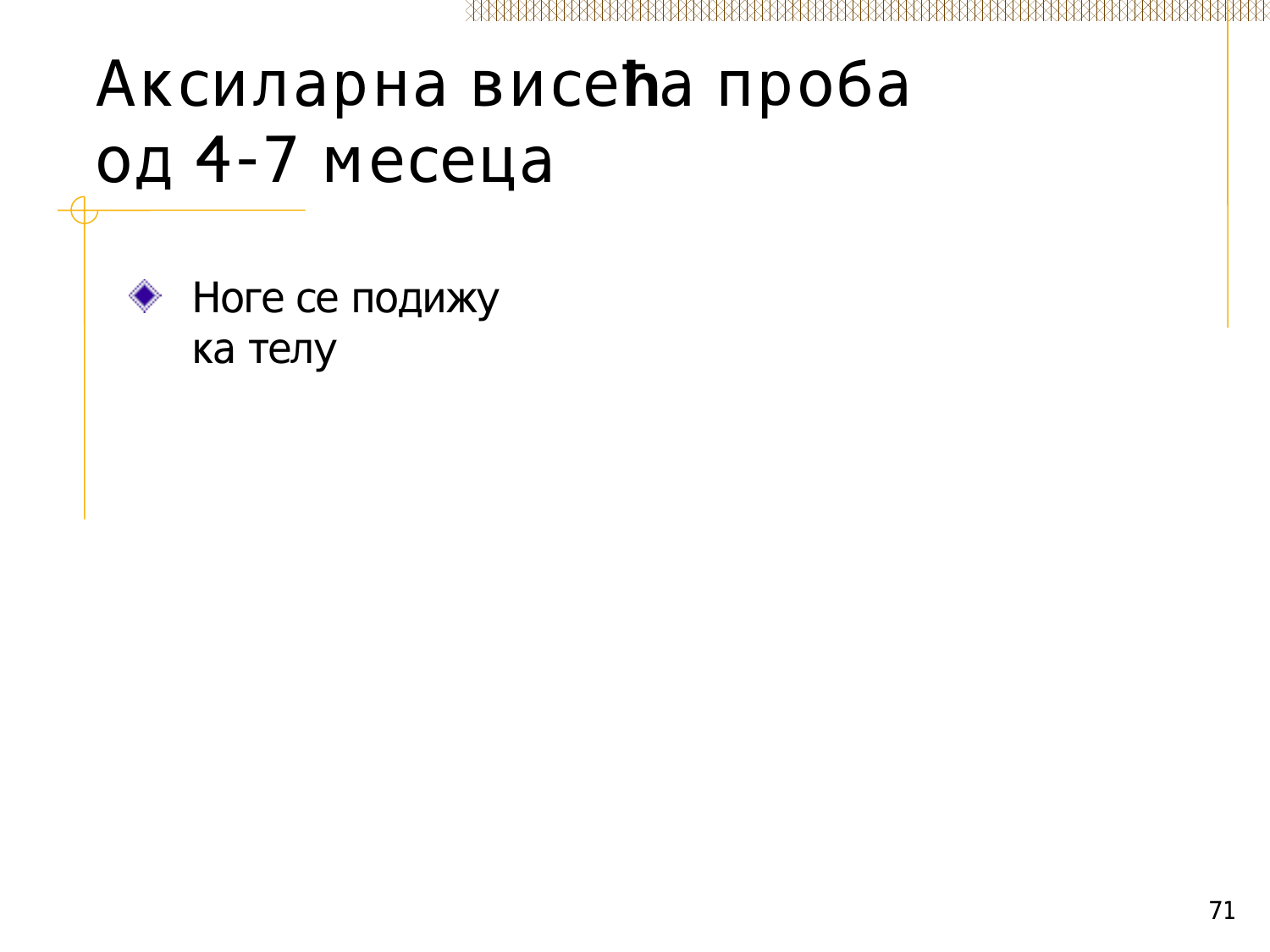

# Аксиларна висећа проба од 4-7 месеца
Ноге се подижу ка телу

71